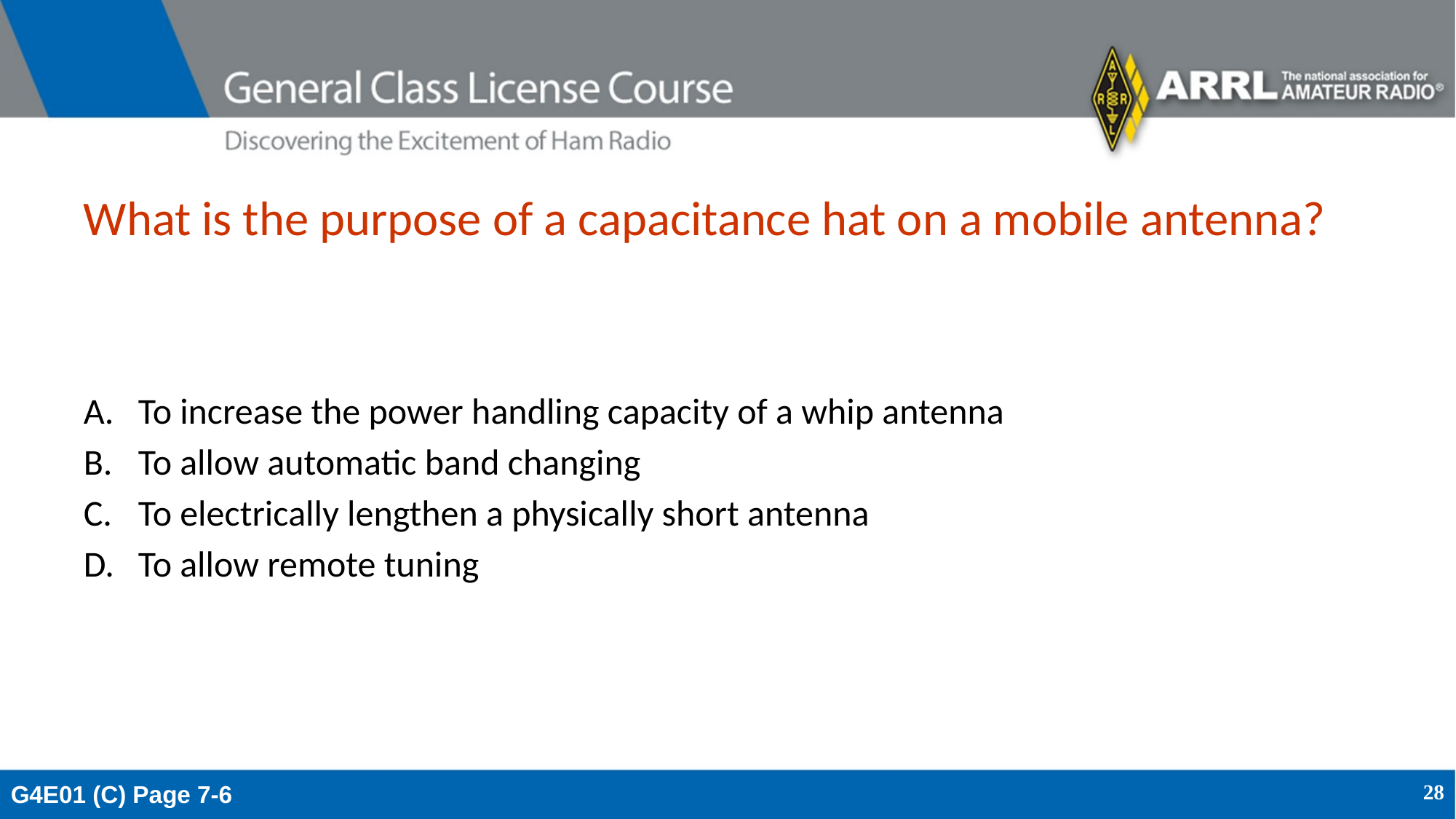

# What is the purpose of a capacitance hat on a mobile antenna?
To increase the power handling capacity of a whip antenna
To allow automatic band changing
To electrically lengthen a physically short antenna
To allow remote tuning
G4E01 (C) Page 7-6
28